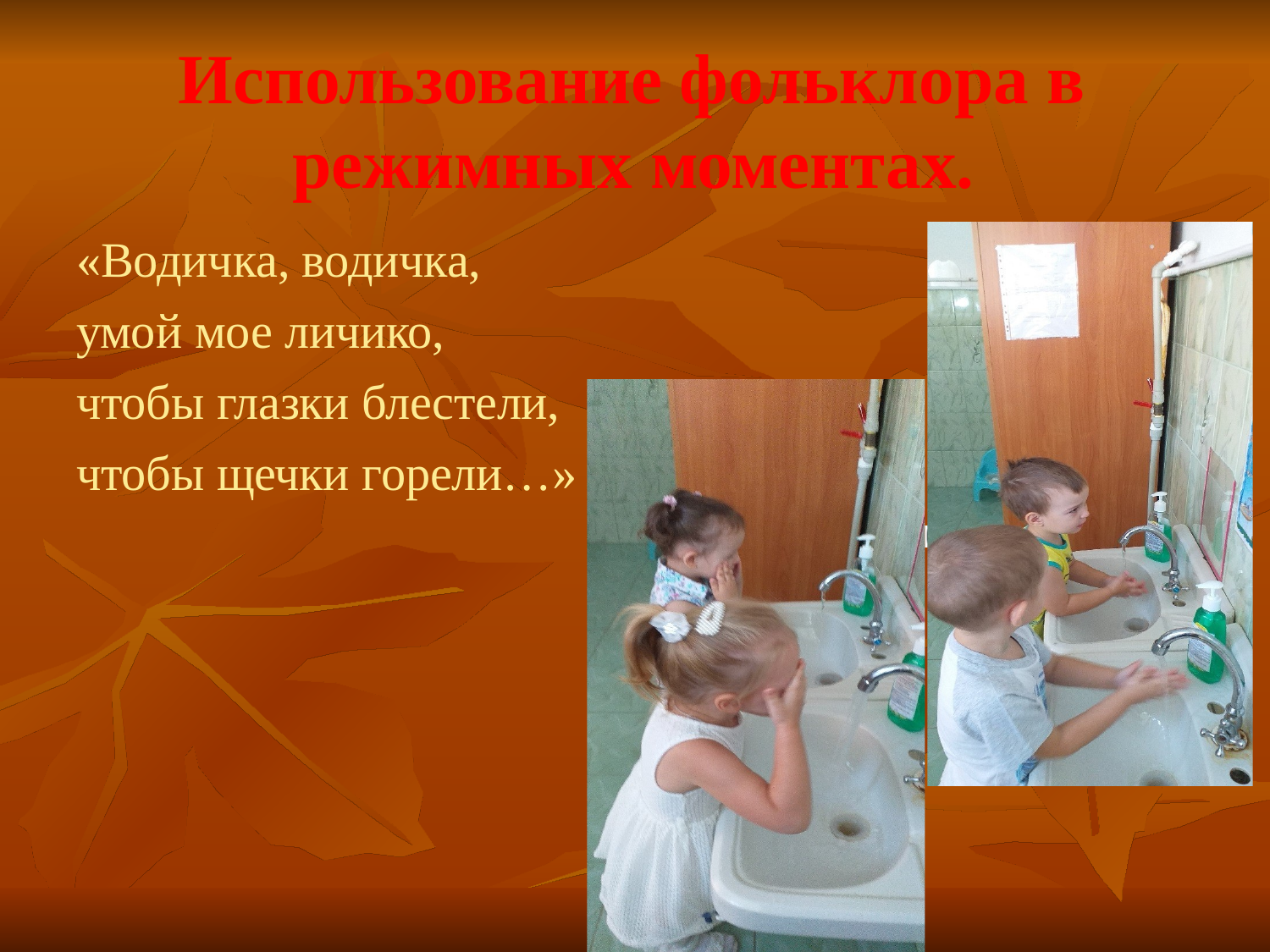

# Использование фольклора в
режимных моментах.
«Водичка, водичка,  умой мое личико,  чтобы глазки блестели,  чтобы щечки горели…»